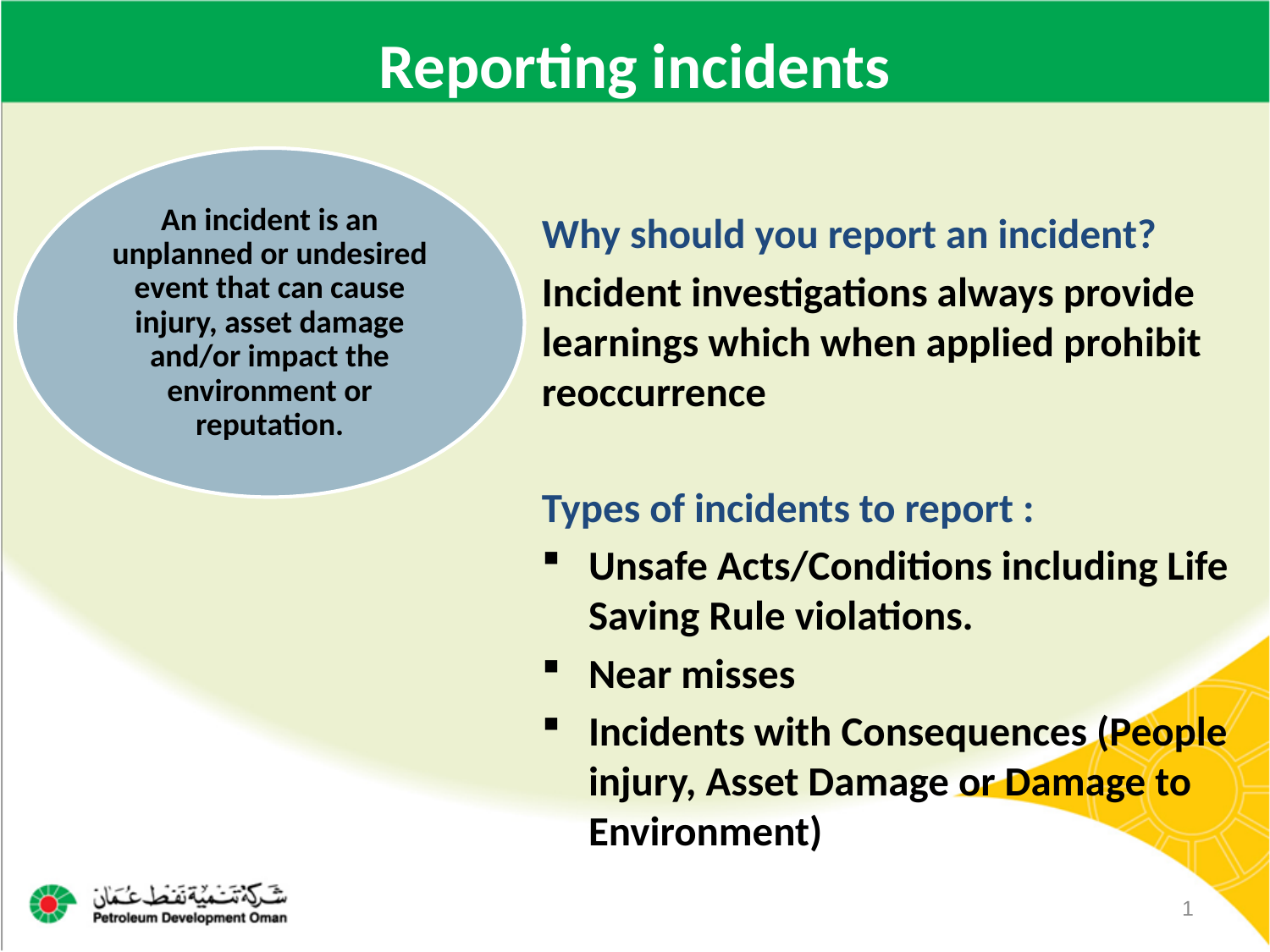

# Reporting incidents
An incident is an unplanned or undesired event that can cause injury, asset damage and/or impact the environment or reputation.
Why should you report an incident?
Incident investigations always provide learnings which when applied prohibit reoccurrence

Types of incidents to report :
Unsafe Acts/Conditions including Life Saving Rule violations.
Near misses
Incidents with Consequences (People injury, Asset Damage or Damage to Environment)

1